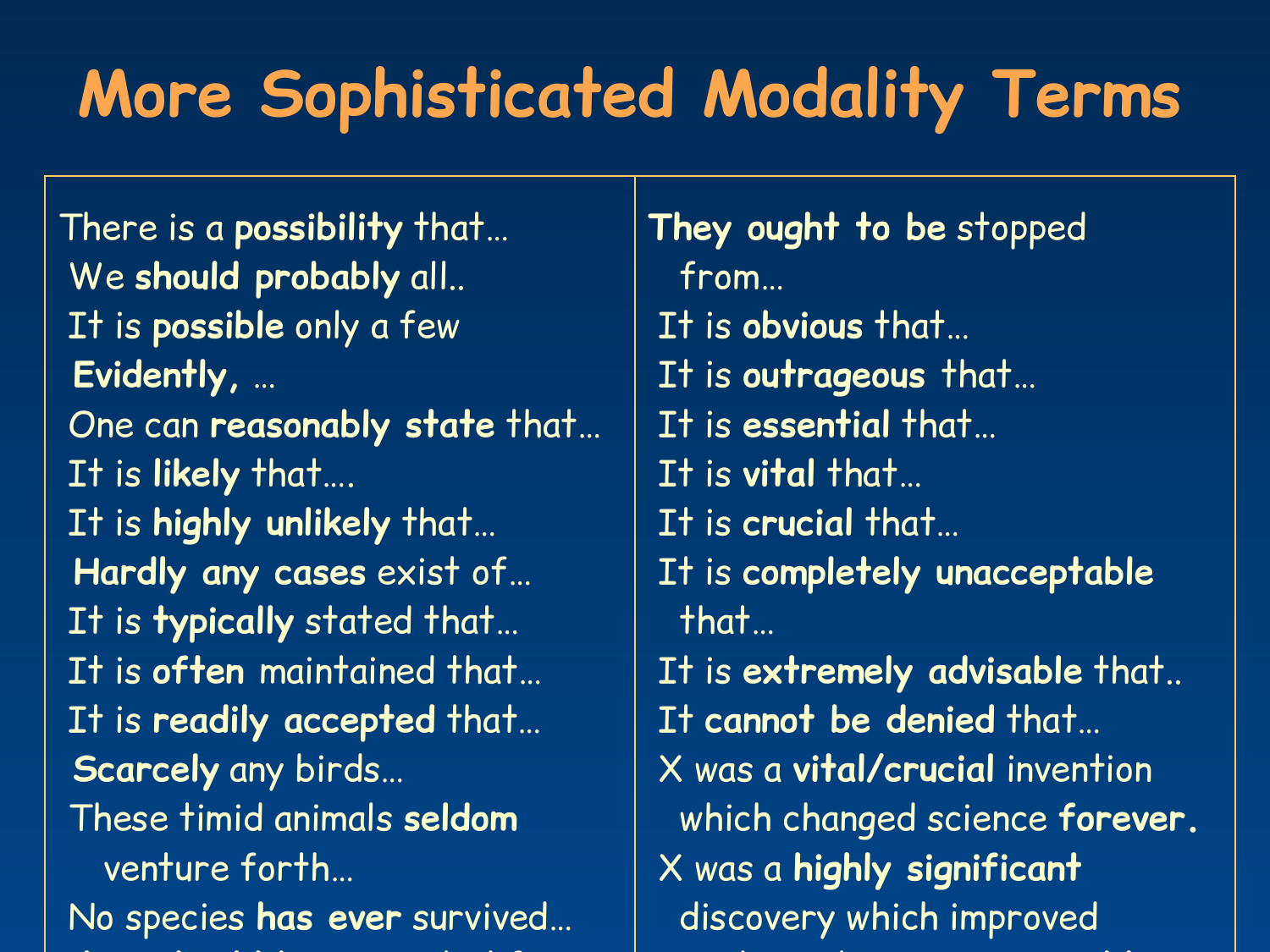

More Sophisticated Modality Terms
| There is a possibility that… We should probably all.. It is possible only a few Evidently, … One can reasonably state that… It is likely that…. It is highly unlikely that… Hardly any cases exist of… It is typically stated that… It is often maintained that… It is readily accepted that… Scarcely any birds… These timid animals seldom venture forth… No species has ever survived… They should be prevented from… | They ought to be stopped from… It is obvious that… It is outrageous that… It is essential that… It is vital that… It is crucial that… It is completely unacceptable that… It is extremely advisable that.. It cannot be denied that… X was a vital/crucial invention which changed science forever. X was a highly significant discovery which improved medicine to an immeasurable extent. |
| --- | --- |